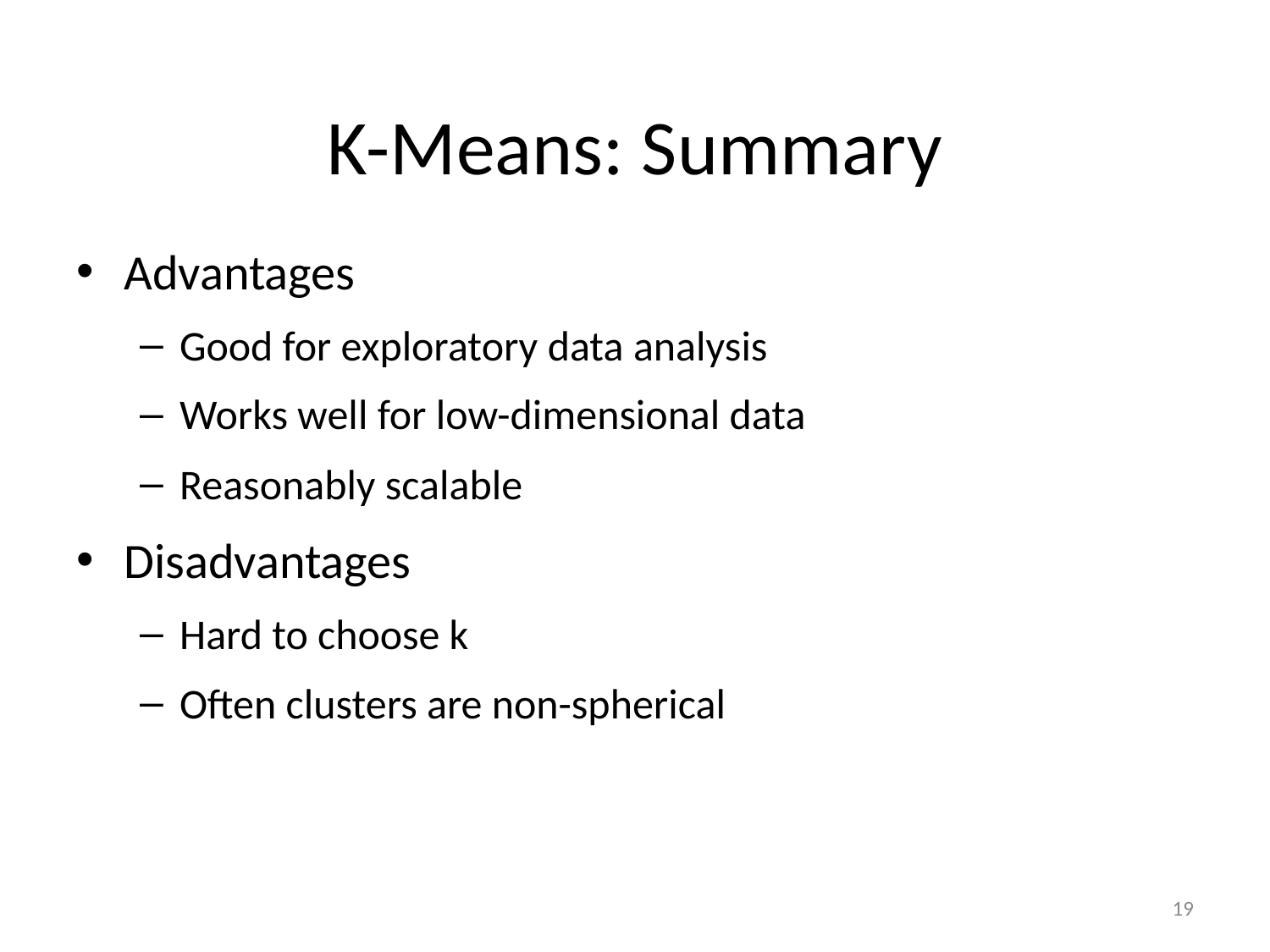

# K-Means: Summary
Advantages
Good for exploratory data analysis
Works well for low-dimensional data
Reasonably scalable
Disadvantages
Hard to choose k
Often clusters are non-spherical
19